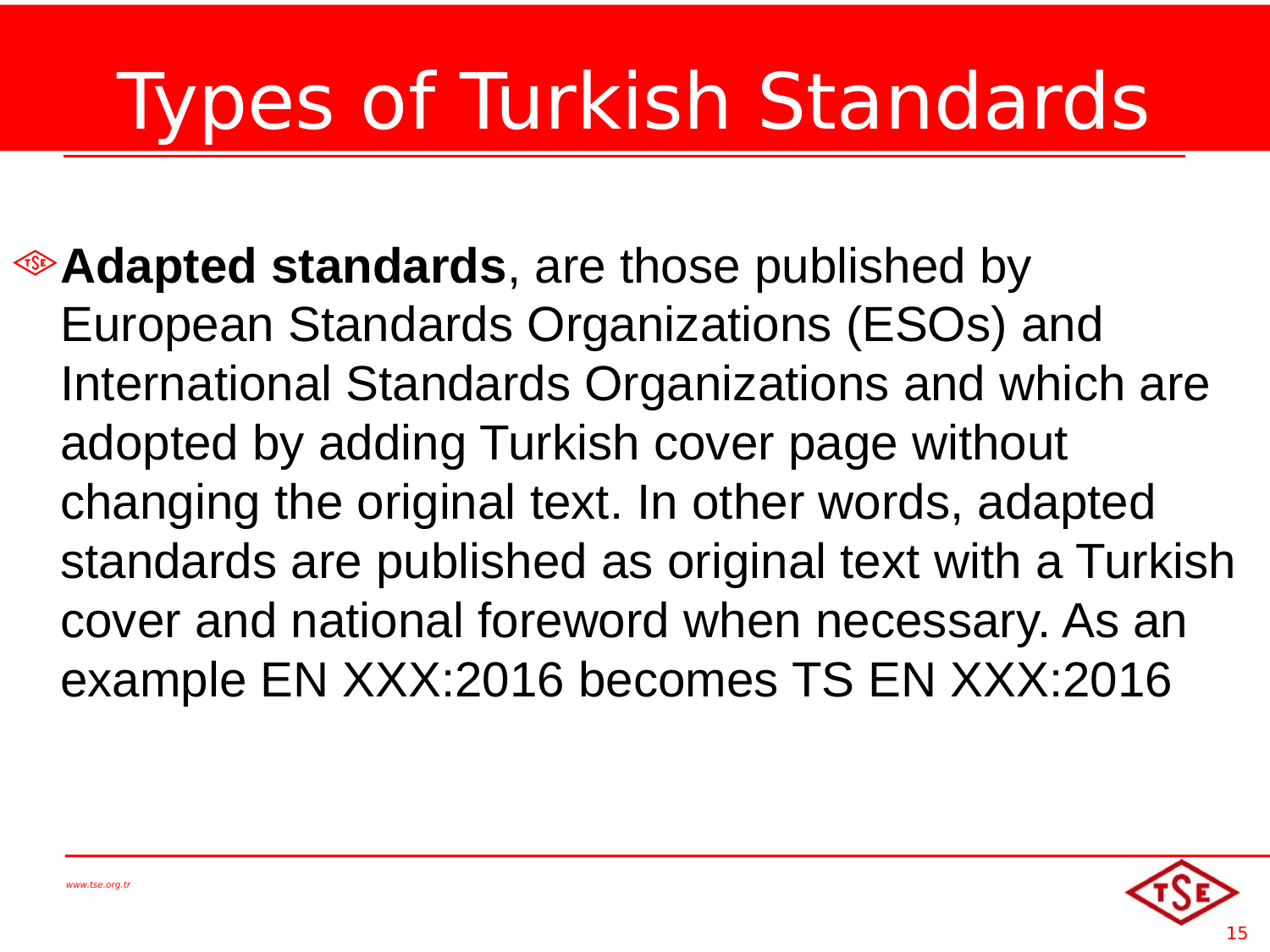

# Types of Turkish Standards
Adapted standards, are those published by European Standards Organizations (ESOs) and International Standards Organizations and which are adopted by adding Turkish cover page without changing the original text. In other words, adapted standards are published as original text with a Turkish cover and national foreword when necessary. As an example EN XXX:2016 becomes TS EN XXX:2016

www.tse.org.tr
15